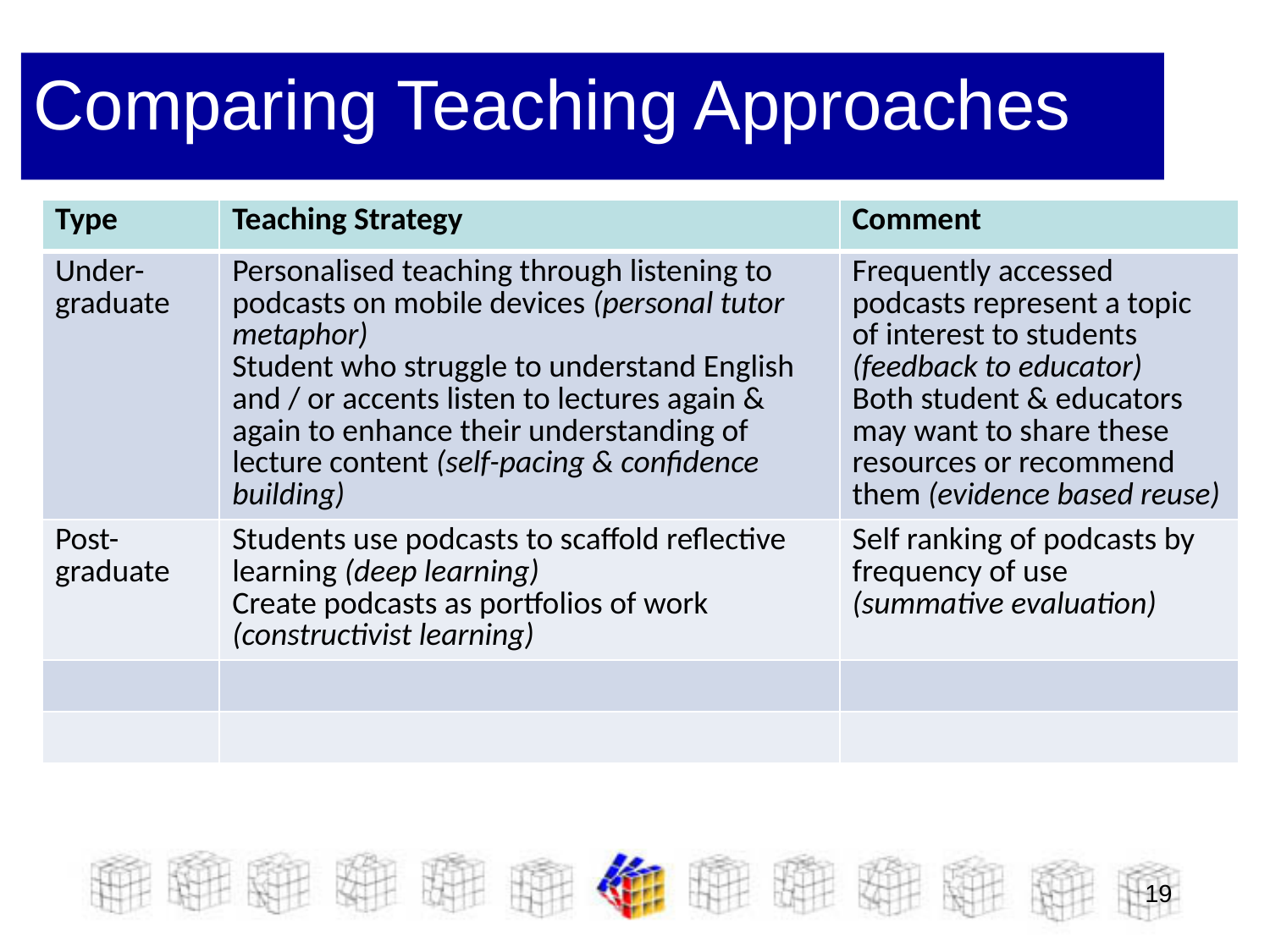

# Teaching Strategies for Podcast
Comparing Teaching Approaches
| Type | Teaching Strategy | Comment |
| --- | --- | --- |
| Under-graduate | Personalised teaching through listening to podcasts on mobile devices (personal tutor metaphor) Student who struggle to understand English and / or accents listen to lectures again & again to enhance their understanding of lecture content (self-pacing & confidence building) | Frequently accessed podcasts represent a topic of interest to students (feedback to educator) Both student & educators may want to share these resources or recommend them (evidence based reuse) |
| Post-graduate | Students use podcasts to scaffold reflective learning (deep learning) Create podcasts as portfolios of work (constructivist learning) | Self ranking of podcasts by frequency of use (summative evaluation) |
|  |  |  |
|  |  |  |
19